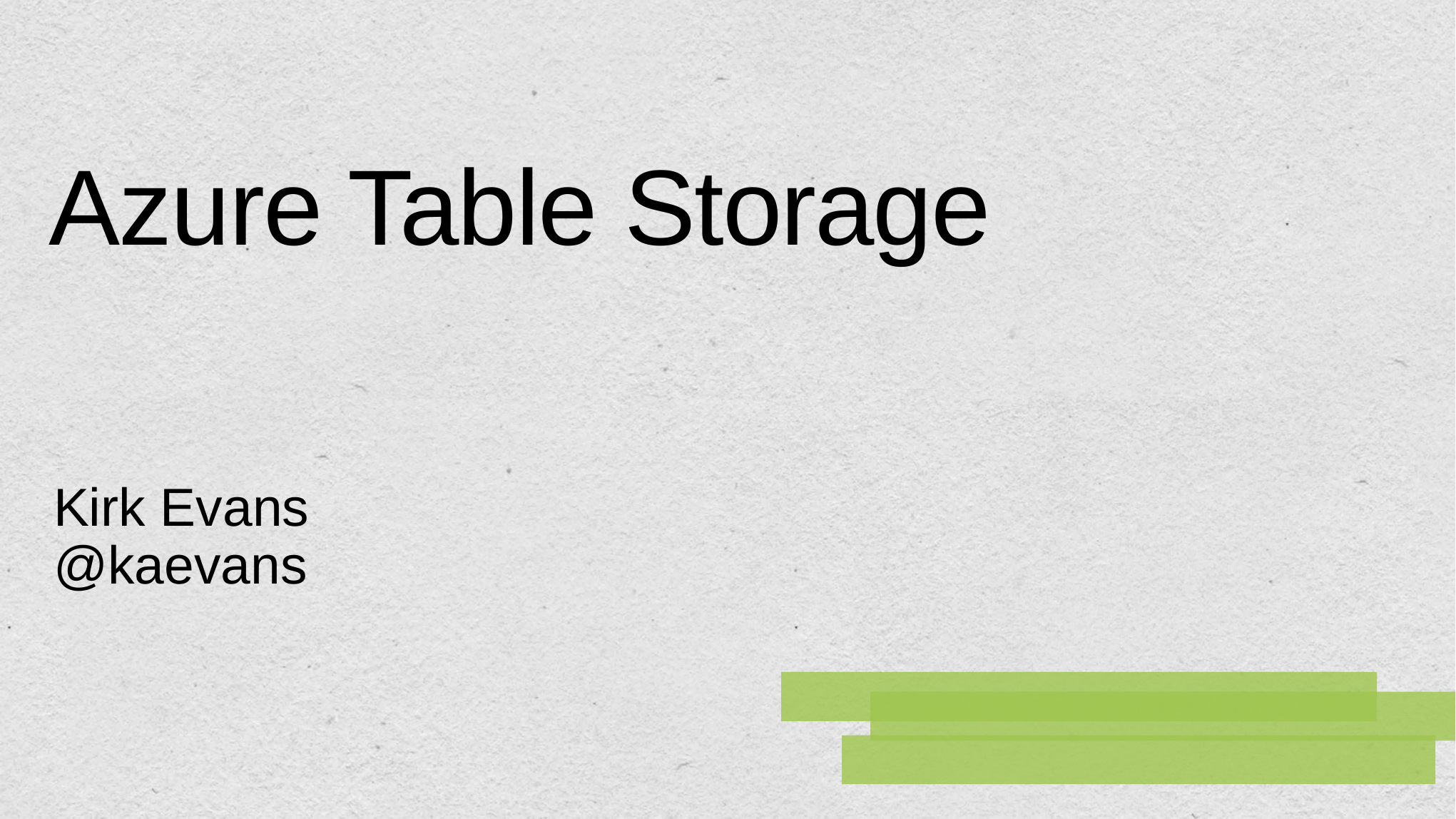

# Azure Table Storage
Kirk Evans
@kaevans